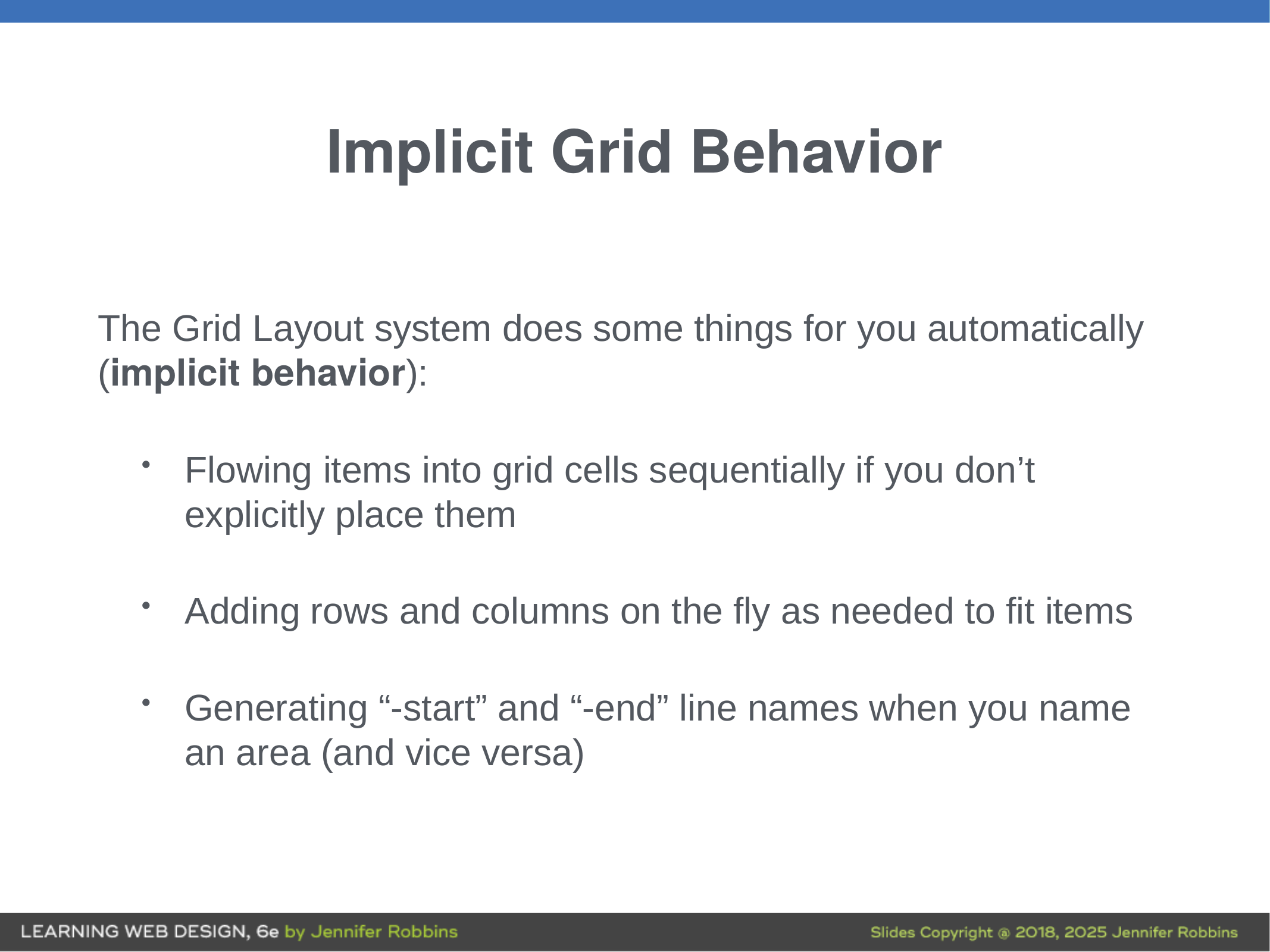

# Implicit Grid Behavior
The Grid Layout system does some things for you automatically (implicit behavior):
Flowing items into grid cells sequentially if you don’t explicitly place them
Adding rows and columns on the fly as needed to fit items
Generating “-start” and “-end” line names when you name an area (and vice versa)